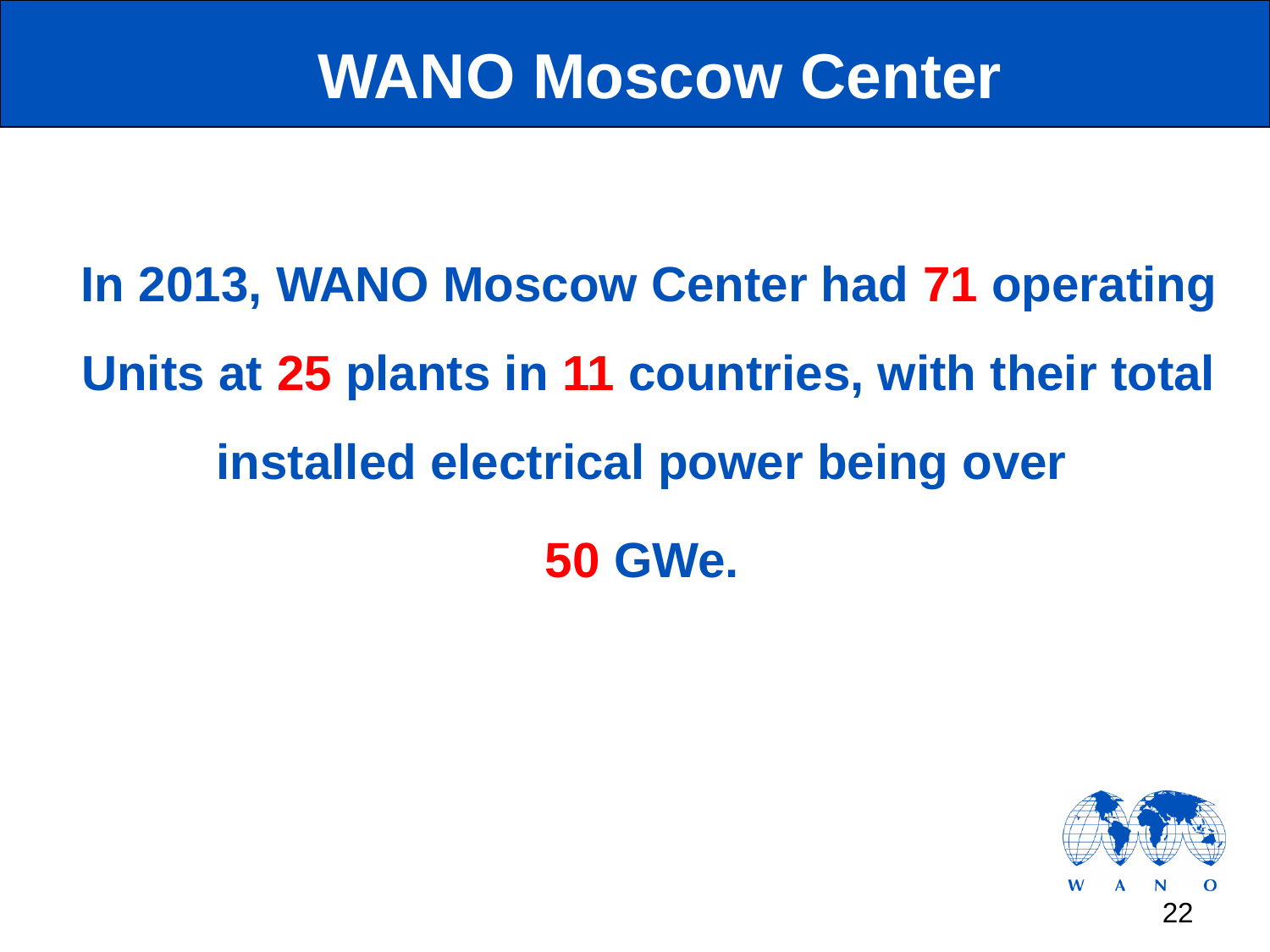

# WANO Moscow Center
In 2013, WANO Moscow Center had 71 operating Units at 25 plants in 11 countries, with their total installed electrical power being over
50 GWe.

22